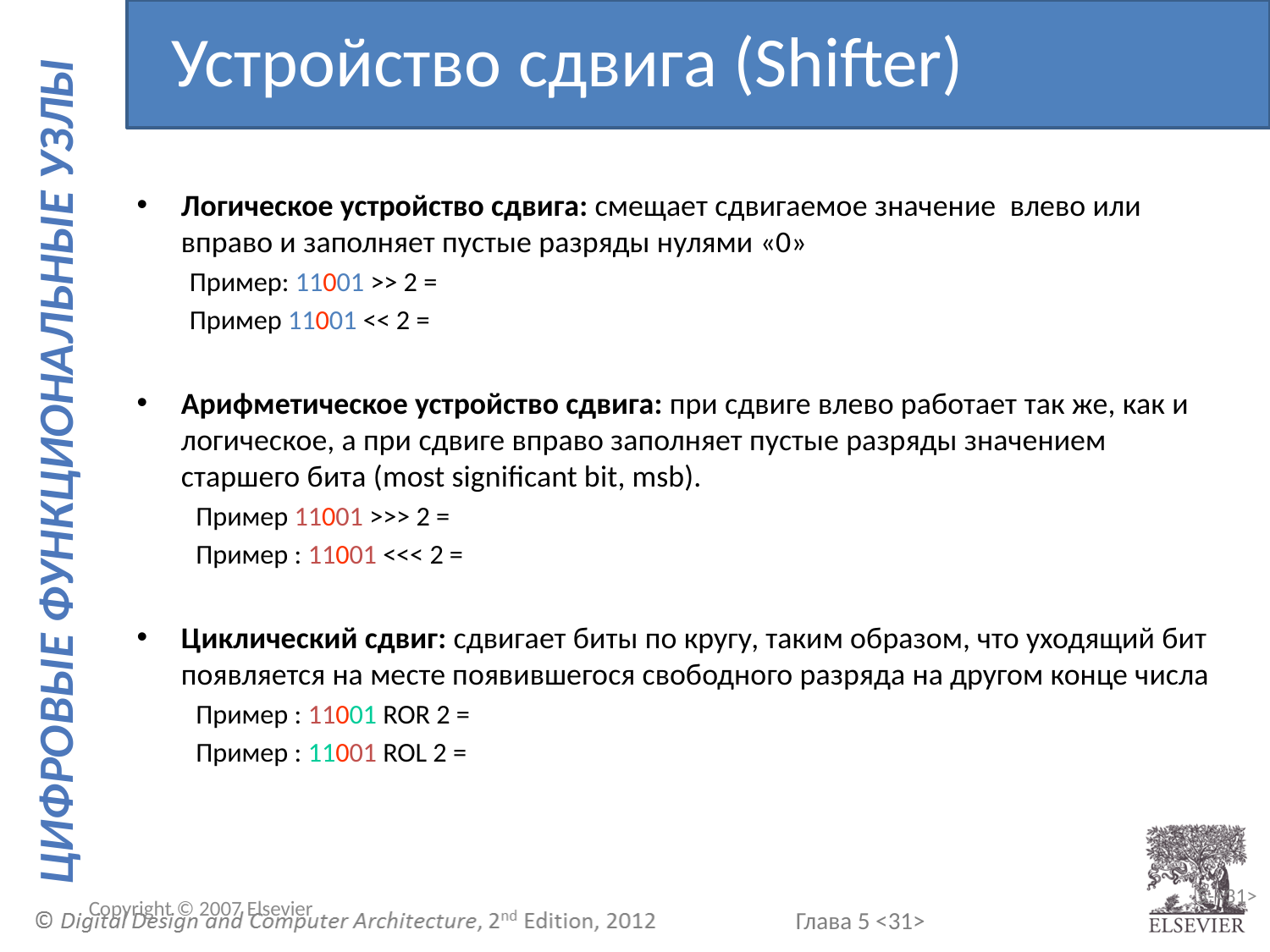

Устройство сдвига (Shifter)

Логическое устройство сдвига: смещает сдвигаемое значение  влево или вправо и заполняет пустые разряды нулями «0»
Пример: 11001 >> 2 =
Пример 11001 << 2 =

Арифметическое устройство сдвига: при сдвиге влево работает так же, как и логическое, а при сдвиге вправо заполняет пустые разряды значением старшего бита (most significant bit, msb).
Пример 11001 >>> 2 =
Пример : 11001 <<< 2 =

Циклический сдвиг: сдвигает биты по кругу, таким образом, что уходящий бит появляется на месте появившегося свободного разряда на другом конце числа
Пример : 11001 ROR 2 =
Пример : 11001 ROL 2 =
Copyright © 2007 Elsevier
5-<31>